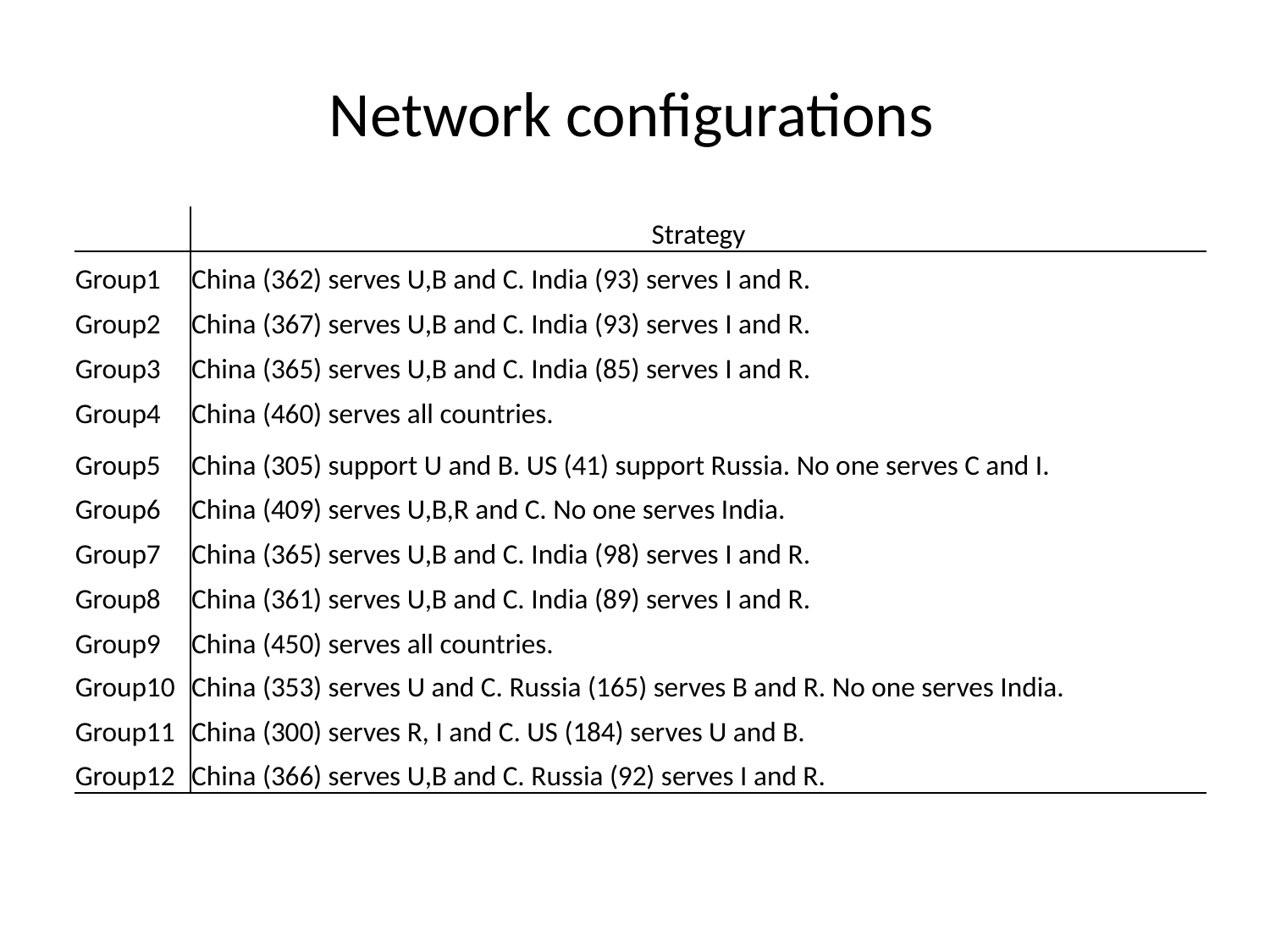

# Network configurations
|  | Strategy |
| --- | --- |
| Group1 | China (362) serves U,B and C. India (93) serves I and R. |
| Group2 | China (367) serves U,B and C. India (93) serves I and R. |
| Group3 | China (365) serves U,B and C. India (85) serves I and R. |
| Group4 | China (460) serves all countries. |
| Group5 | China (305) support U and B. US (41) support Russia. No one serves C and I. |
| Group6 | China (409) serves U,B,R and C. No one serves India. |
| Group7 | China (365) serves U,B and C. India (98) serves I and R. |
| Group8 | China (361) serves U,B and C. India (89) serves I and R. |
| Group9 | China (450) serves all countries. |
| Group10 | China (353) serves U and C. Russia (165) serves B and R. No one serves India. |
| Group11 | China (300) serves R, I and C. US (184) serves U and B. |
| Group12 | China (366) serves U,B and C. Russia (92) serves I and R. |